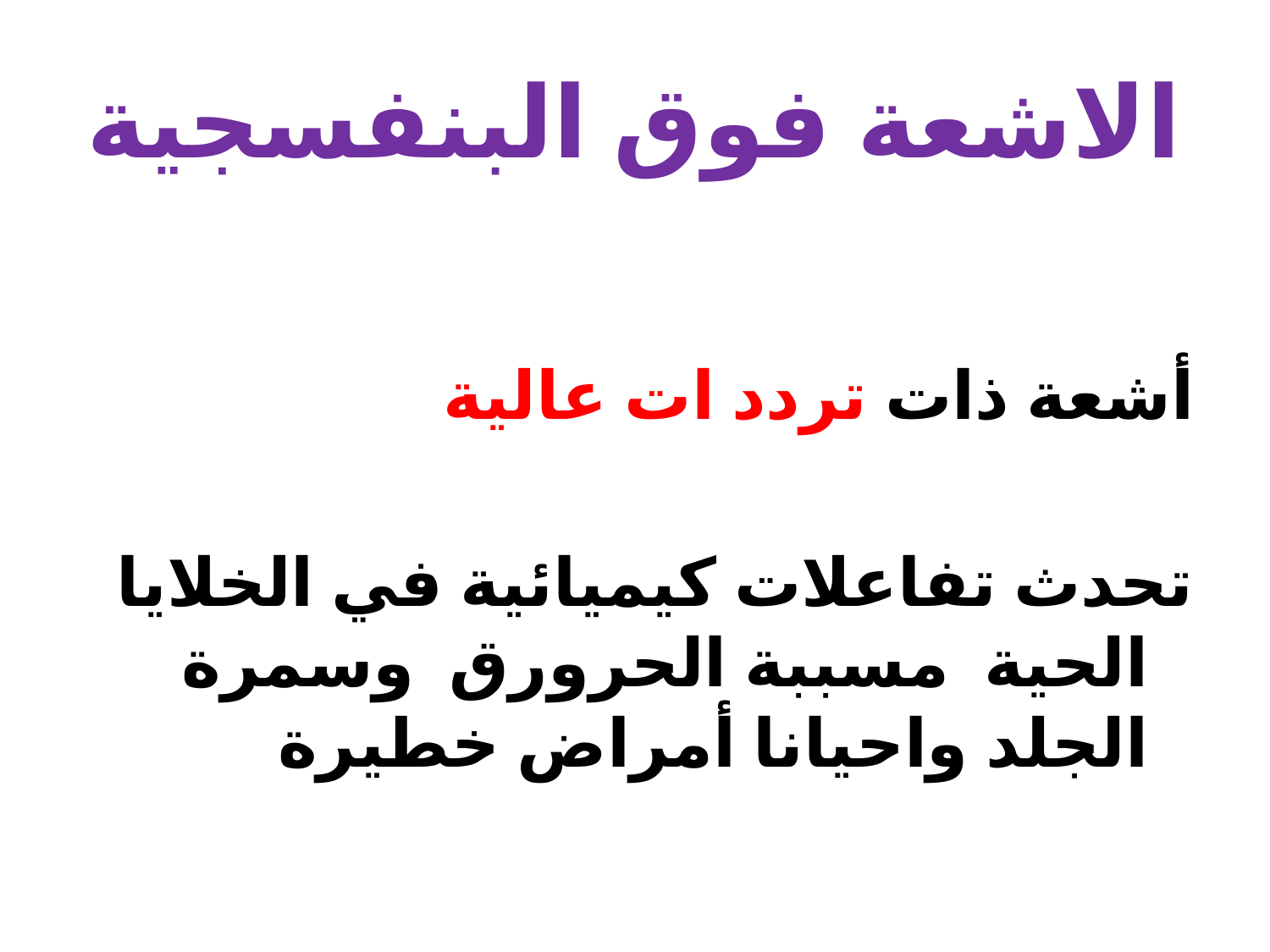

# الاشعة فوق البنفسجية
أشعة ذات تردد ات عالية

تحدث تفاعلات كيميائية في الخلايا الحية  مسببة الحرورق  وسمرة الجلد واحيانا أمراض خطيرة